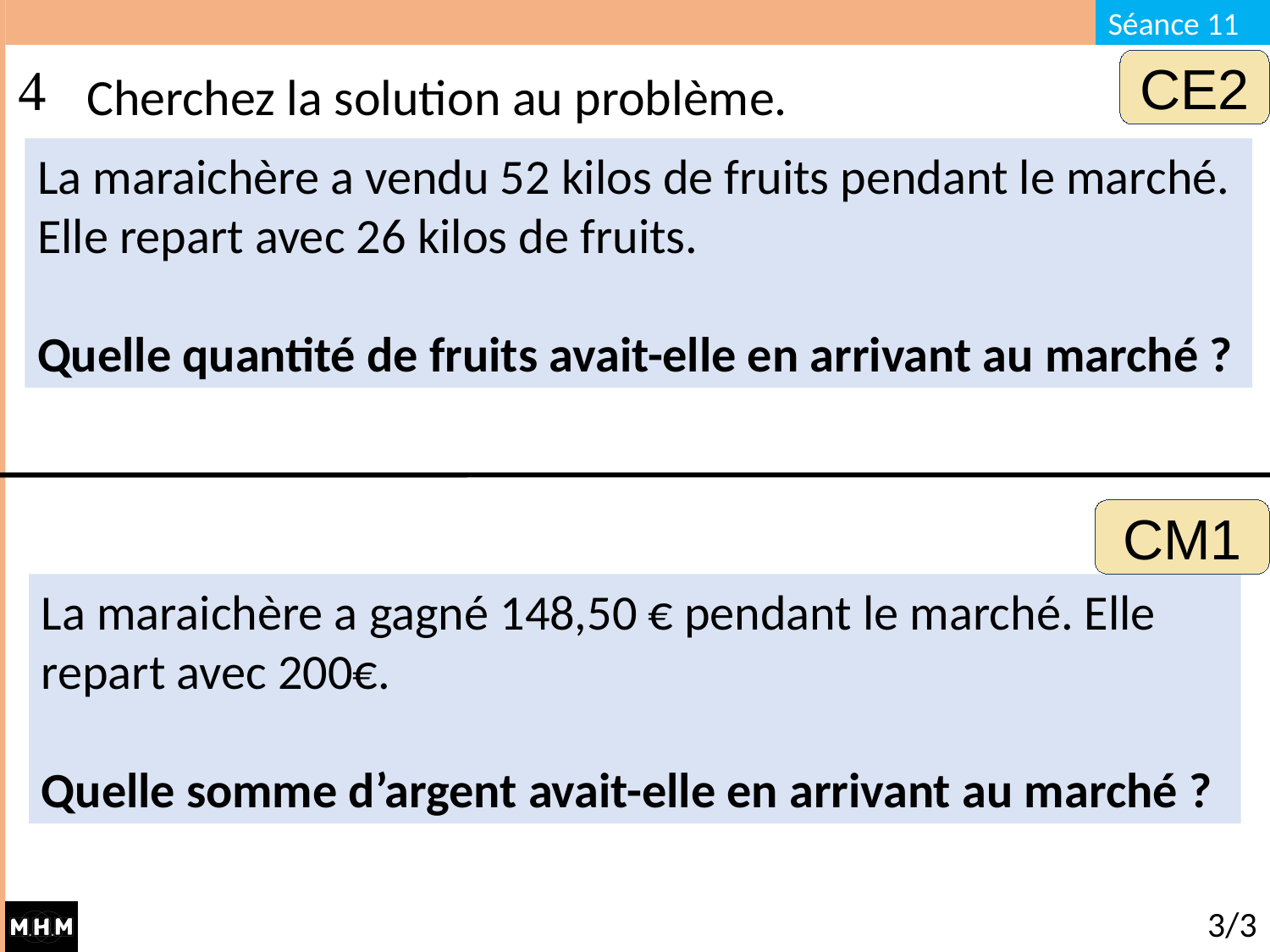

# Cherchez la solution au problème.
CE2
La maraichère a vendu 52 kilos de fruits pendant le marché. Elle repart avec 26 kilos de fruits.

Quelle quantité de fruits avait-elle en arrivant au marché ?

CM1
La maraichère a gagné 148,50 € pendant le marché. Elle repart avec 200€.

Quelle somme d’argent avait-elle en arrivant au marché ?
3/3